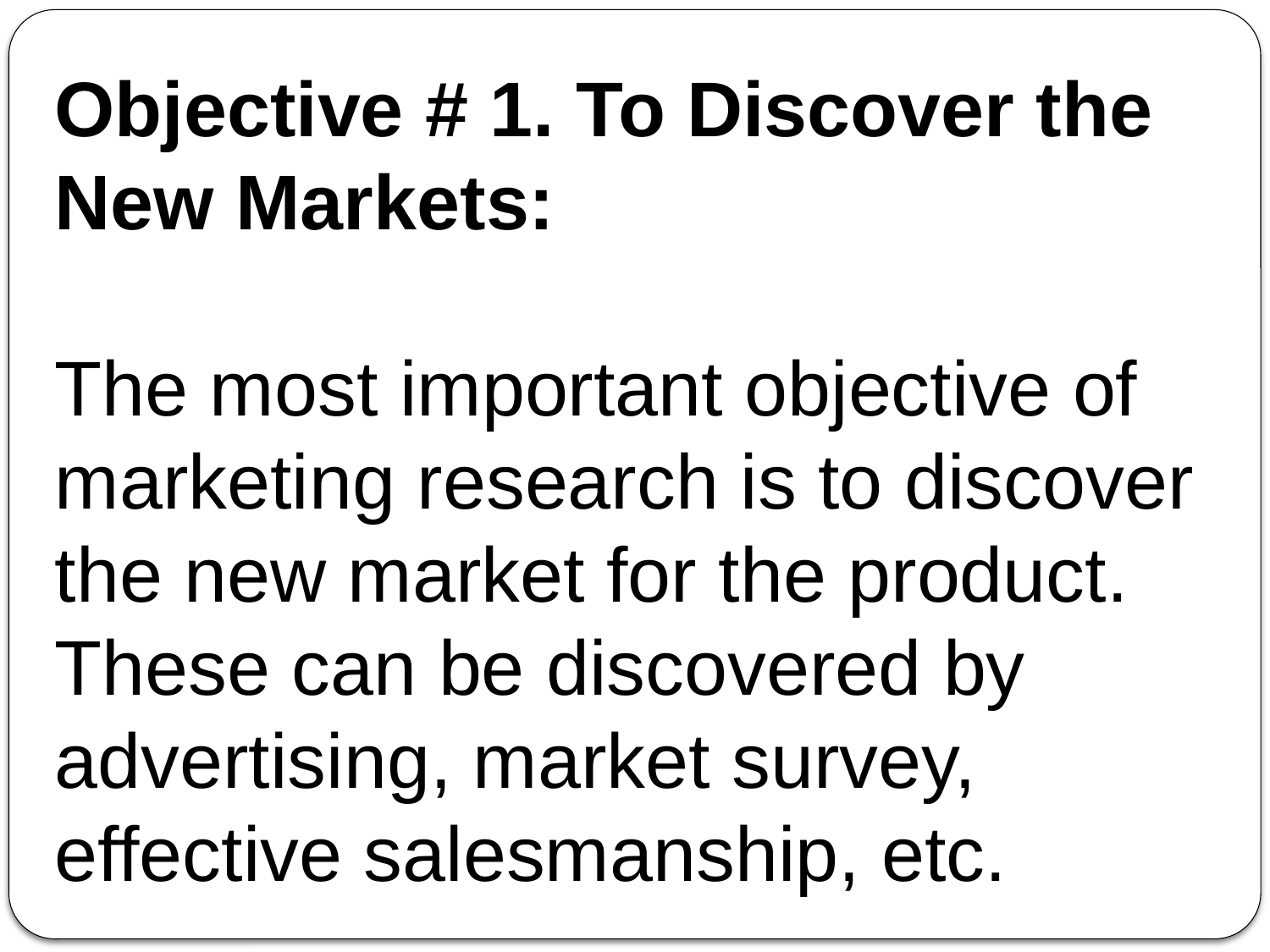

Objective # 1. To Discover the New Markets:

The most important objective of marketing research is to discover the new market for the product. These can be discovered by advertising, market survey, effective salesmanship, etc.